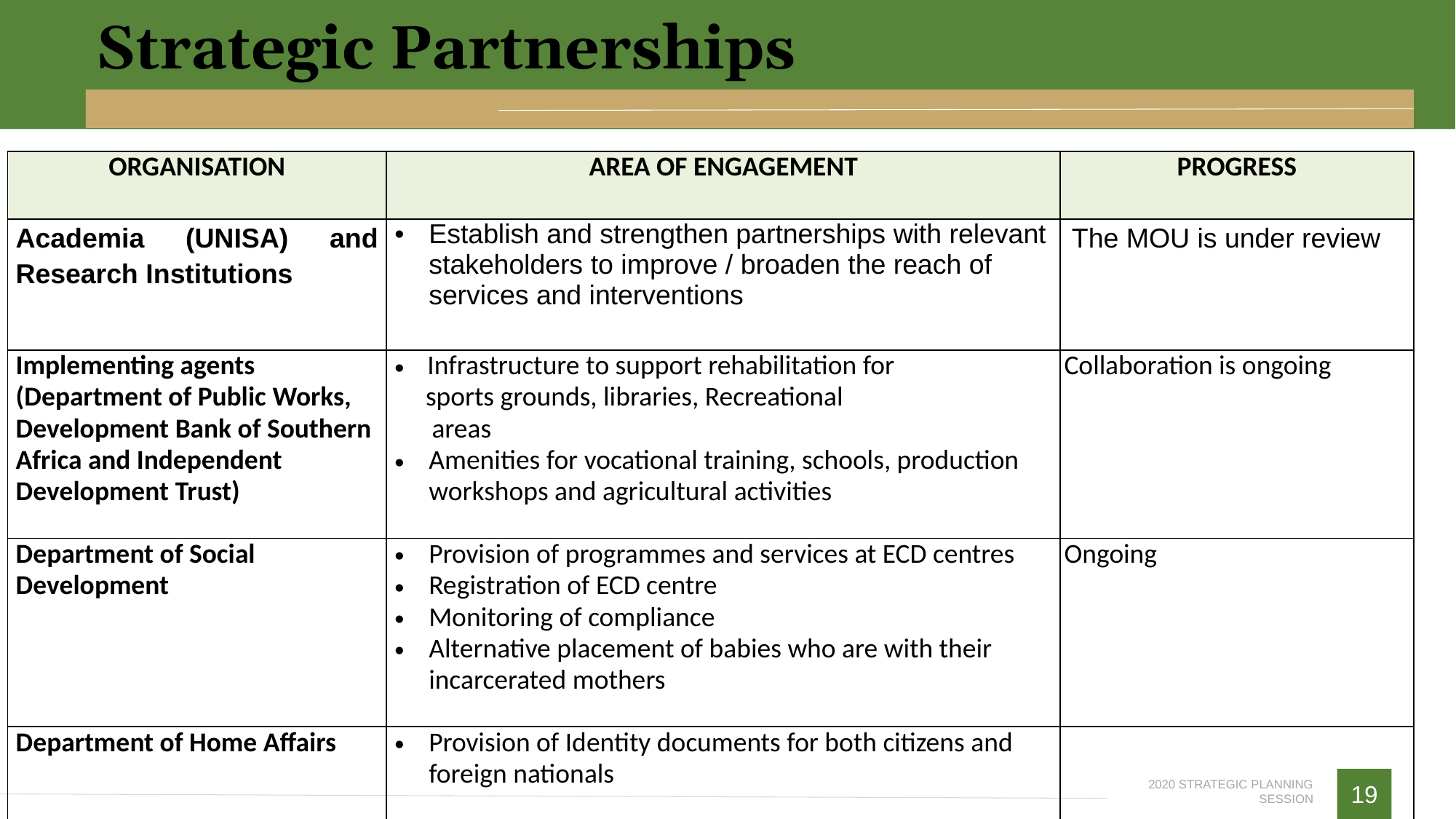

Strategic Partnerships

| ORGANISATION | AREA OF ENGAGEMENT | PROGRESS |
| --- | --- | --- |
| Academia (UNISA) and Research Institutions | Establish and strengthen partnerships with relevant stakeholders to improve / broaden the reach of services and interventions | The MOU is under review |
| Implementing agents (Department of Public Works, Development Bank of Southern Africa and Independent Development Trust) | Infrastructure to support rehabilitation for sports grounds, libraries, Recreational areas Amenities for vocational training, schools, production workshops and agricultural activities | Collaboration is ongoing |
| Department of Social Development | Provision of programmes and services at ECD centres Registration of ECD centre Monitoring of compliance Alternative placement of babies who are with their incarcerated mothers | Ongoing |
| Department of Home Affairs | Provision of Identity documents for both citizens and foreign nationals |  |